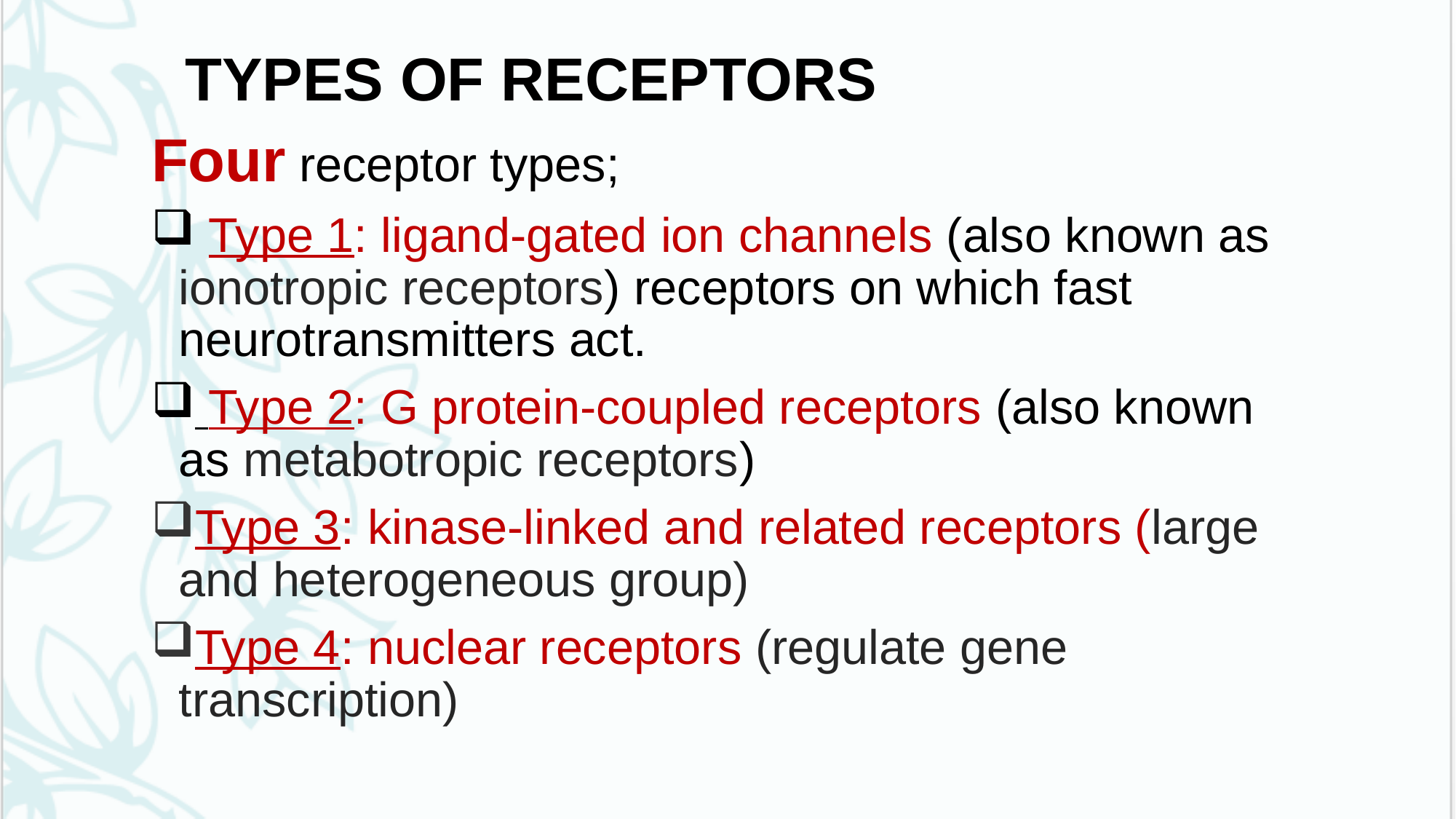

# .
  TYPES OF RECEPTORS
Four receptor types;
 Type 1: ligand-gated ion channels (also known as ionotropic receptors) receptors on which fast neurotransmitters act.
 Type 2: G protein-coupled receptors (also known as metabotropic receptors)
Type 3: kinase-linked and related receptors (large and heterogeneous group)
Type 4: nuclear receptors (regulate gene transcription)